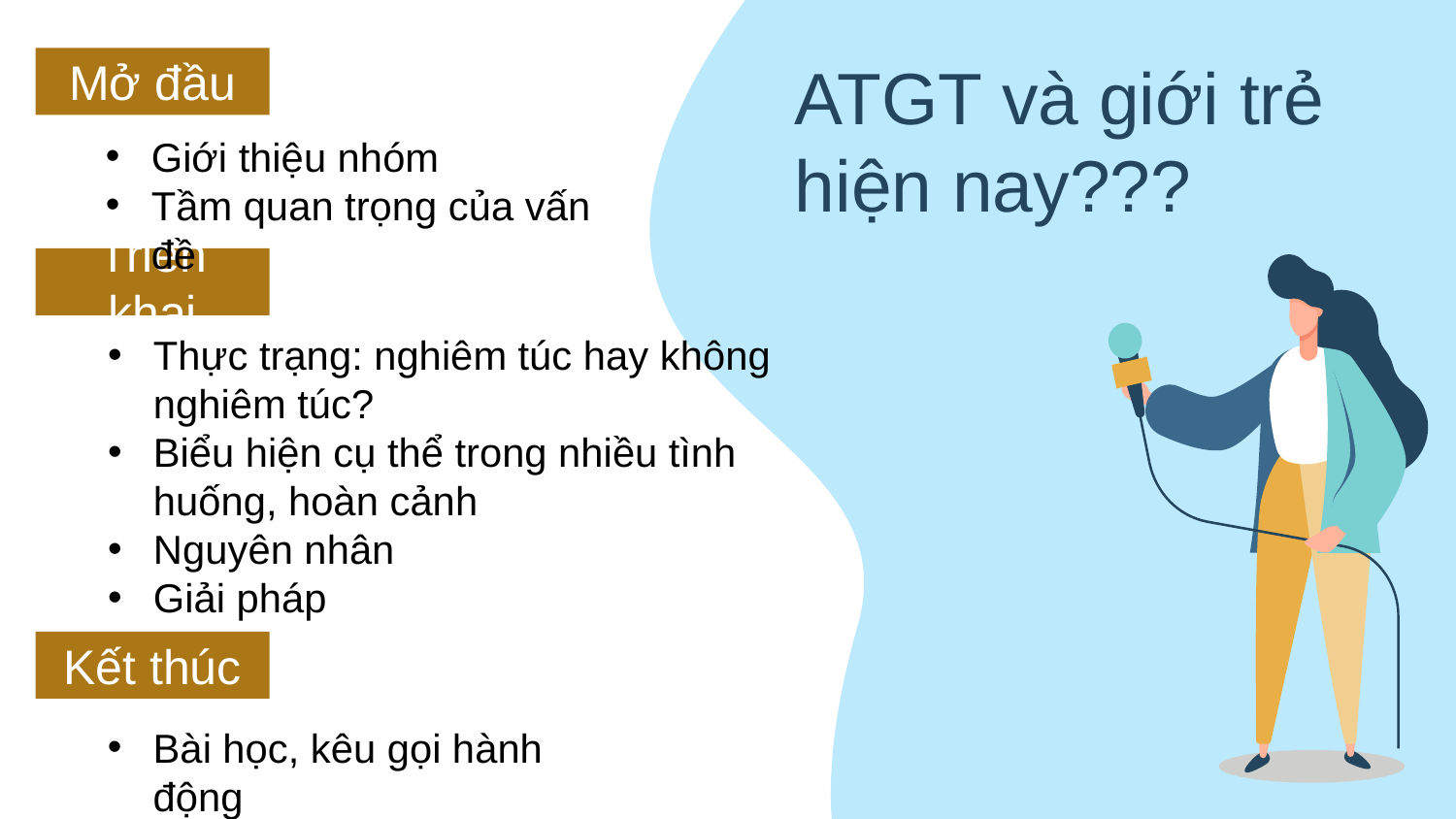

Mở đầu
Giới thiệu nhóm
Tầm quan trọng của vấn đề
ATGT và giới trẻ hiện nay???
Triển khai

Thực trạng: nghiêm túc hay không nghiêm túc?
Biểu hiện cụ thể trong nhiều tình huống, hoàn cảnh
Nguyên nhân
Giải pháp
Kết thúc
Bài học, kêu gọi hành động